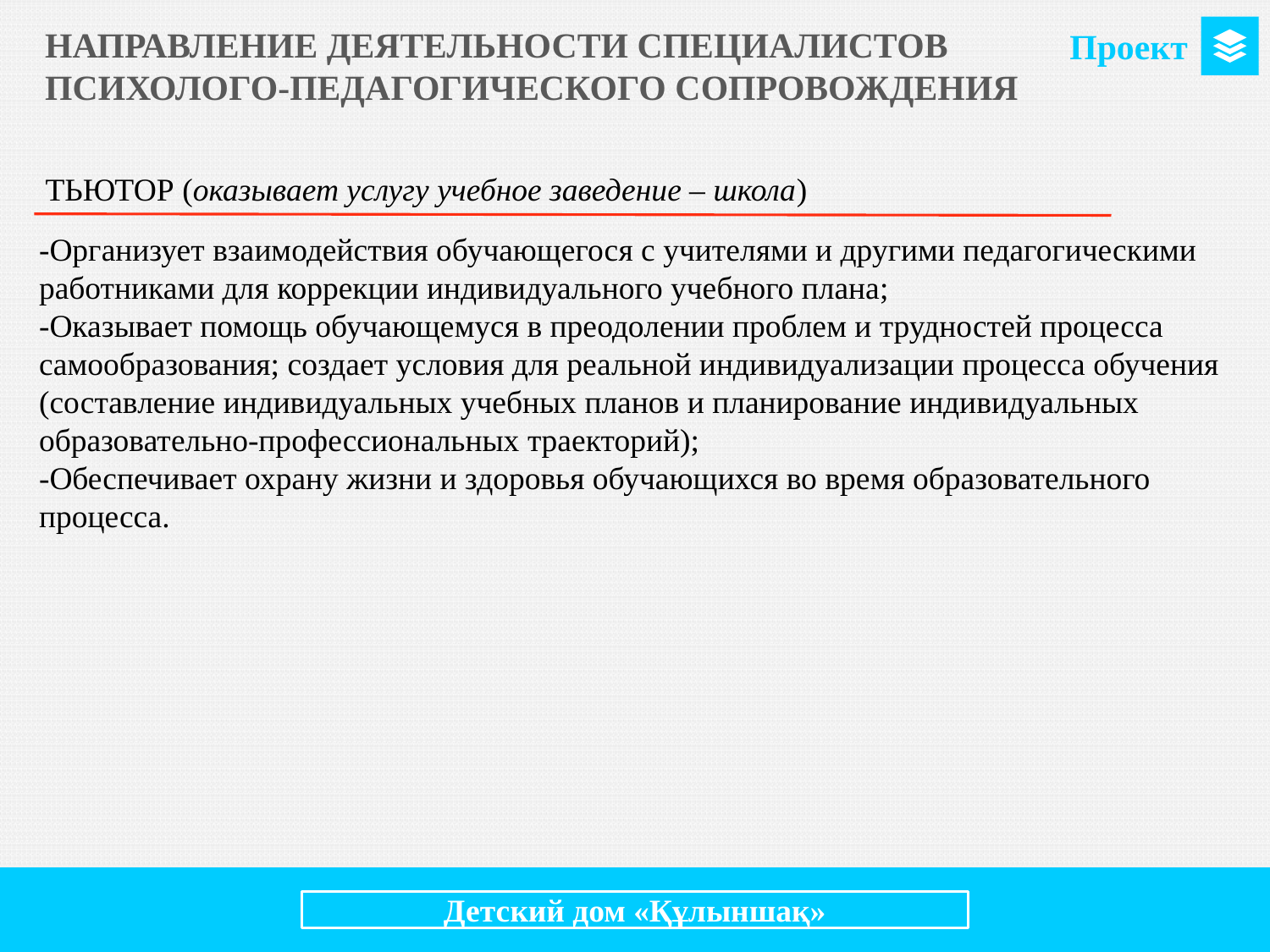

НАПРАВЛЕНИЕ ДЕЯТЕЛЬНОСТИ СПЕЦИАЛИСТОВ
ПСИХОЛОГО-ПЕДАГОГИЧЕСКОГО СОПРОВОЖДЕНИЯ

Проект
ТЬЮТОР (оказывает услугу учебное заведение – школа)

-Организует взаимодействия обучающегося с учителями и другими педагогическими работниками для коррекции индивидуального учебного плана;
-Оказывает помощь обучающемуся в преодолении проблем и трудностей процесса самообразования; создает условия для реальной индивидуализации процесса обучения (составление индивидуальных учебных планов и планирование индивидуальных образовательно-профессиональных траекторий);
-Обеспечивает охрану жизни и здоровья обучающихся во время образовательного процесса.

Детский дом «Құлыншақ»